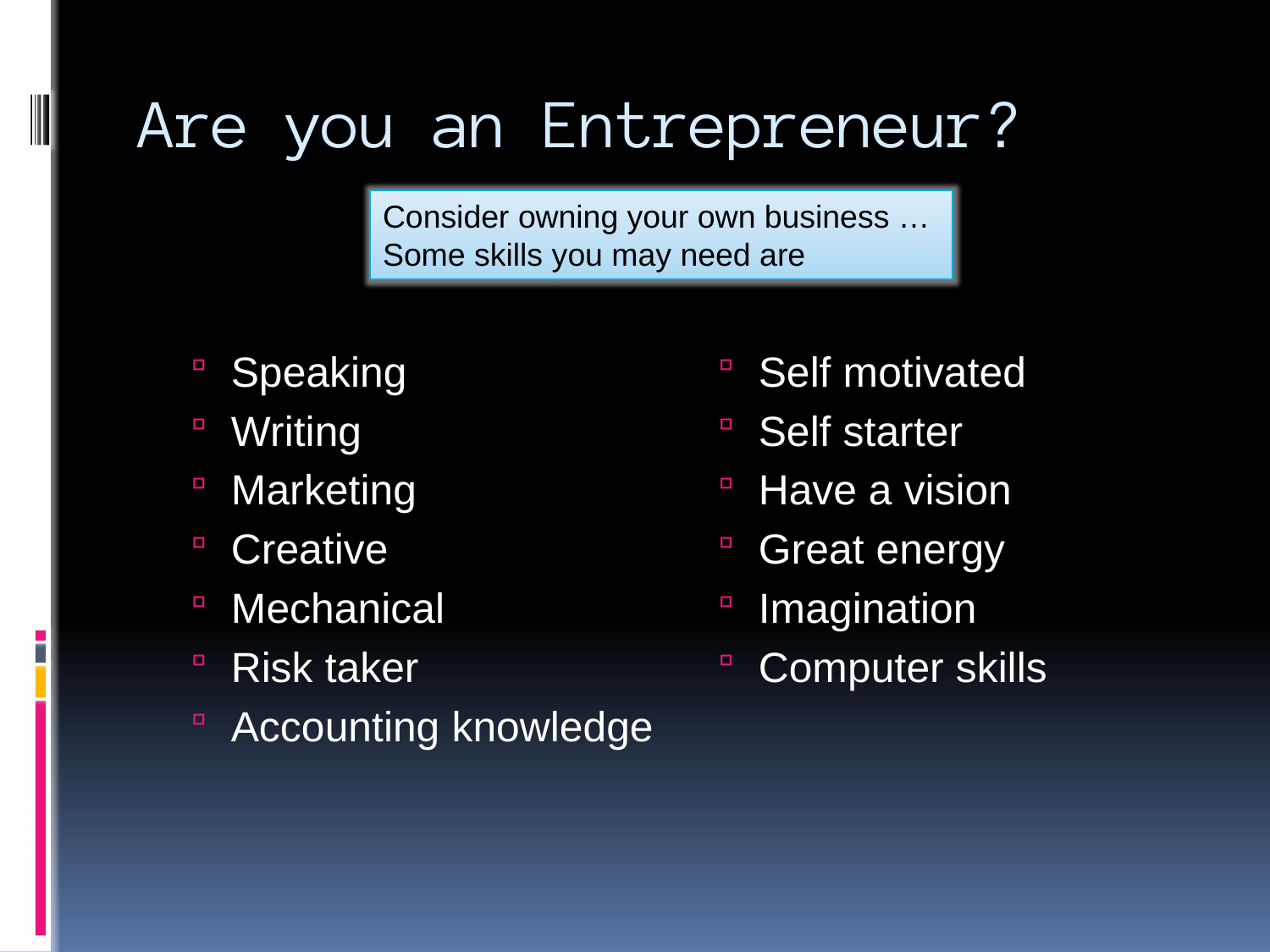

# Are you an Entrepreneur?
Consider owning your own business …
Some skills you may need are
Speaking
Writing
Marketing
Creative
Mechanical
Risk taker
Accounting knowledge

Self motivated
Self starter
Have a vision
Great energy
Imagination
Computer skills